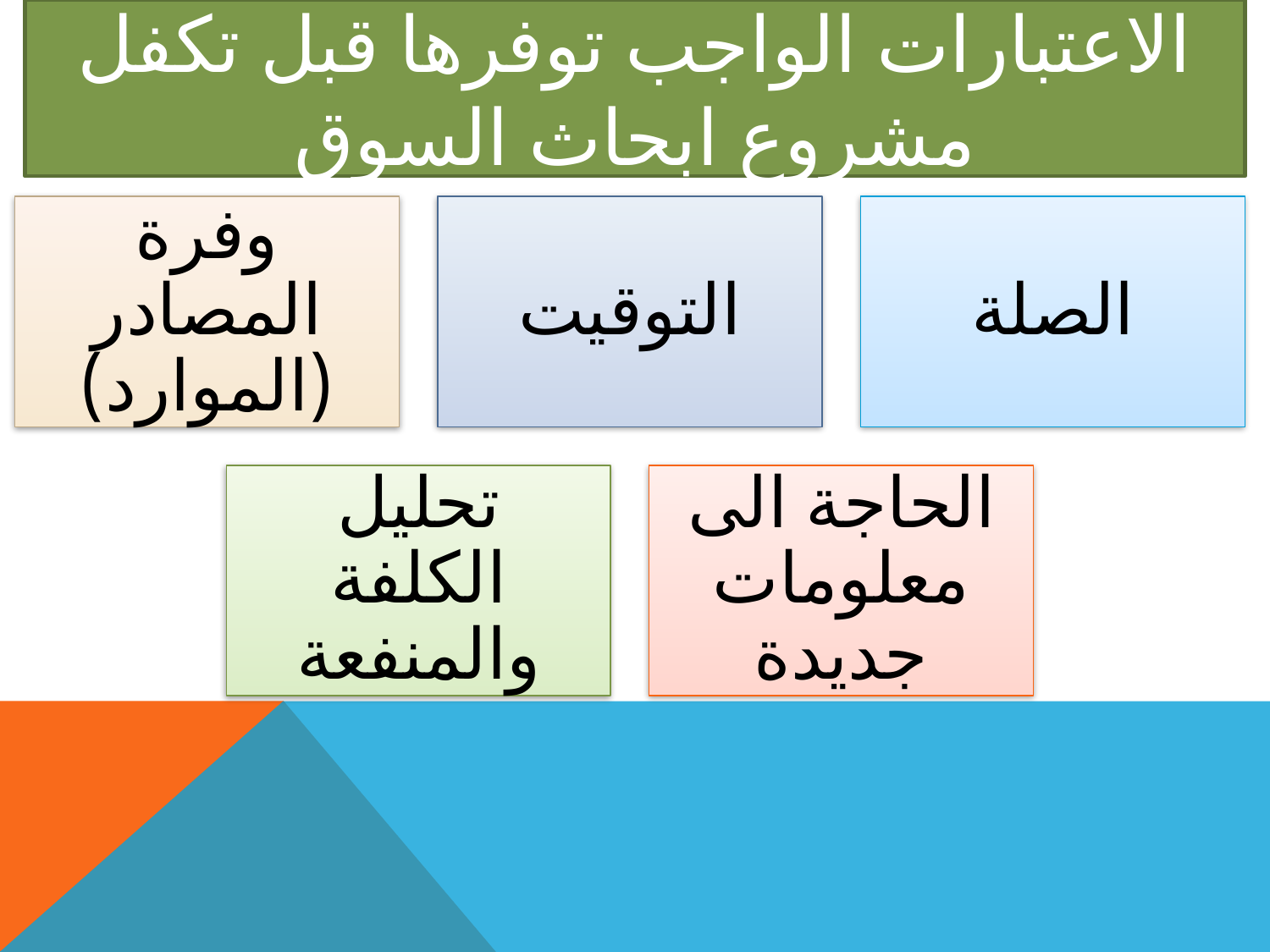

# الاعتبارات الواجب توفرها قبل تكفل مشروع ابحاث السوق
وفرة المصادر (الموارد)
التوقيت
الصلة
تحليل الكلفة والمنفعة
الحاجة الى معلومات جديدة